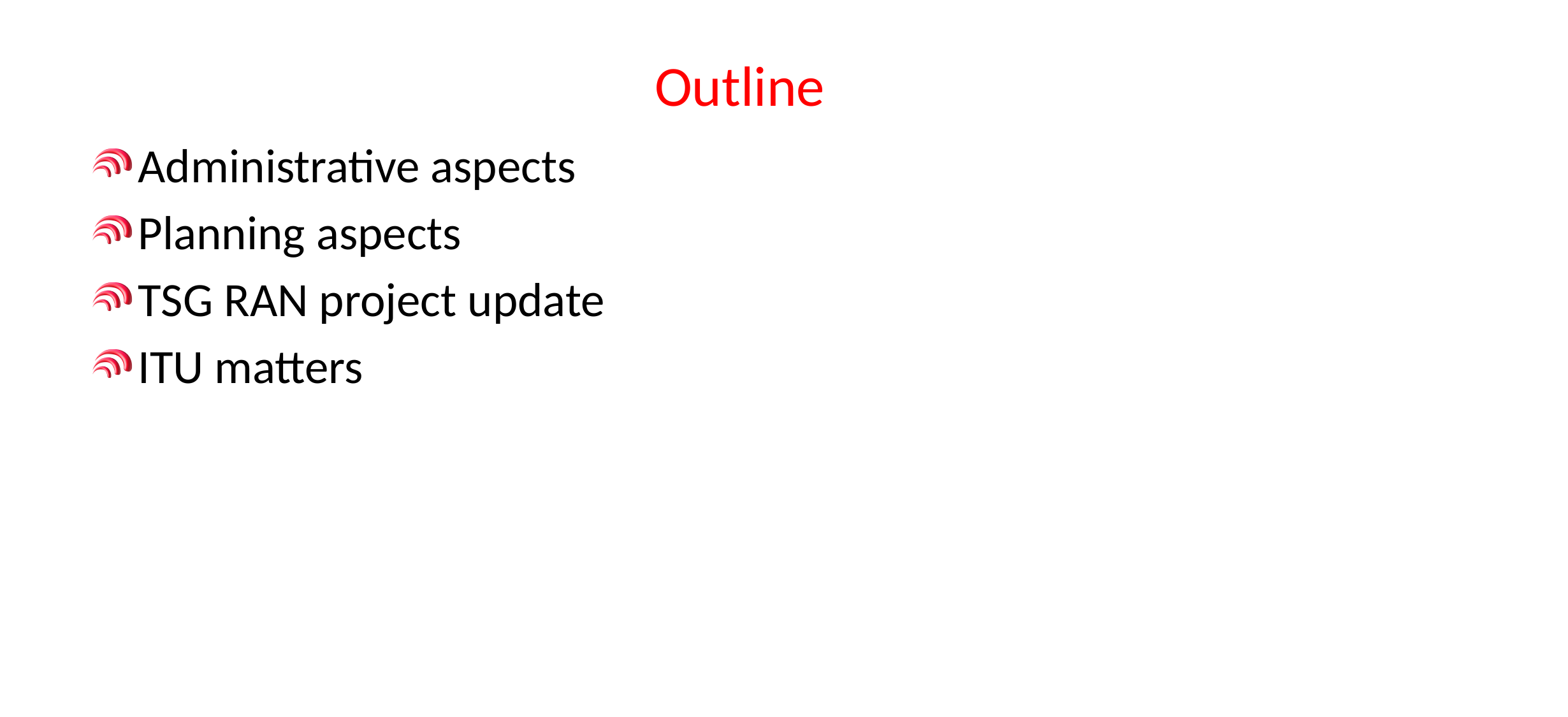

# Outline
Administrative aspects
Planning aspects
TSG RAN project update
ITU matters